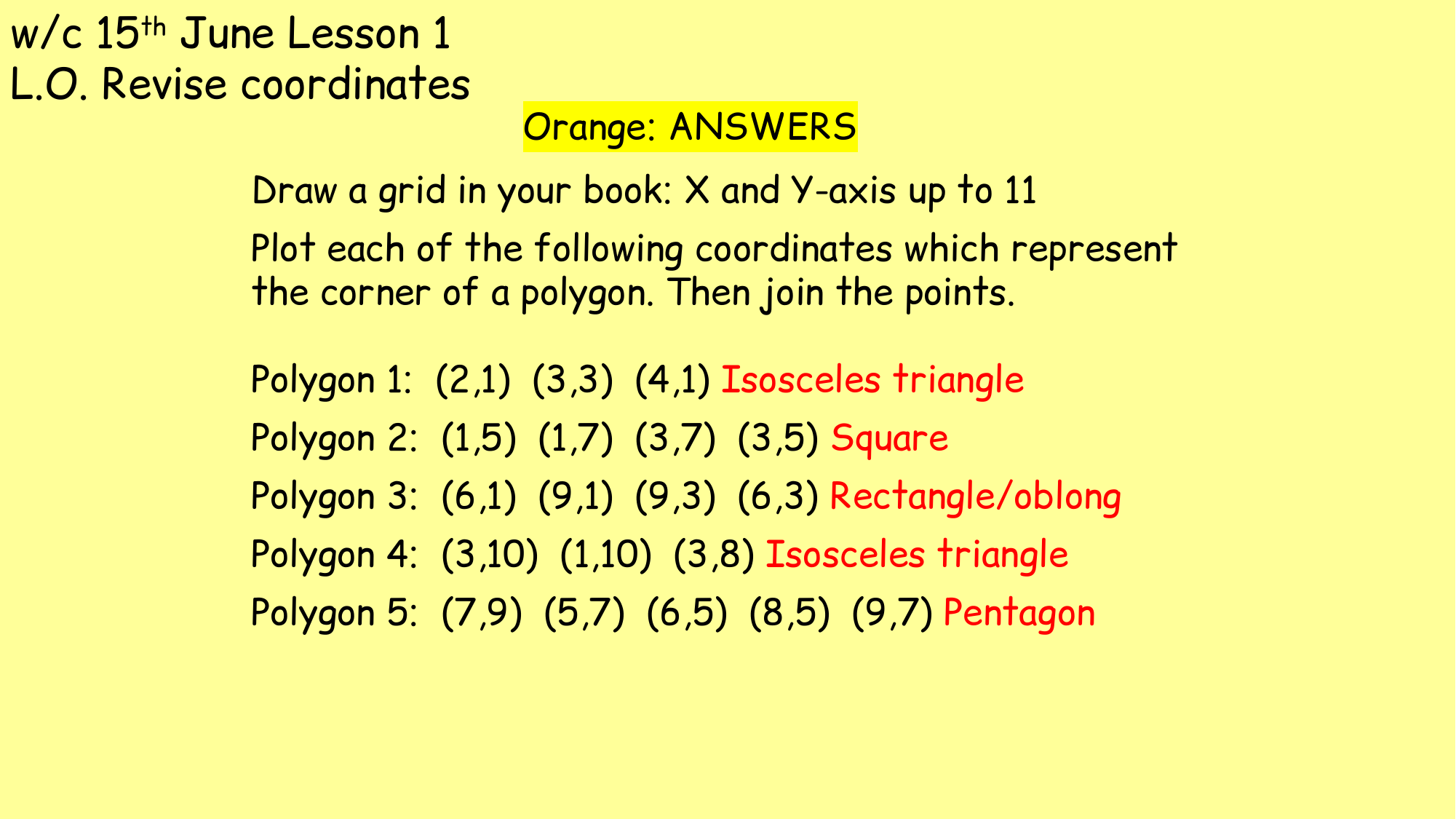

w/c 15th June Lesson 1
L.O. Revise coordinates
Orange: ANSWERS
Draw a grid in your book: X and Y-axis up to 11

Plot each of the following coordinates which represent the corner of a polygon. Then join the points.

Polygon 1:  (2,1)  (3,3)  (4,1) Isosceles triangle

Polygon 2:  (1,5)  (1,7)  (3,7)  (3,5) Square

Polygon 3:  (6,1)  (9,1)  (9,3)  (6,3) Rectangle/oblong

Polygon 4:  (3,10)  (1,10)  (3,8) Isosceles triangle

Polygon 5:  (7,9)  (5,7)  (6,5)  (8,5)  (9,7) Pentagon